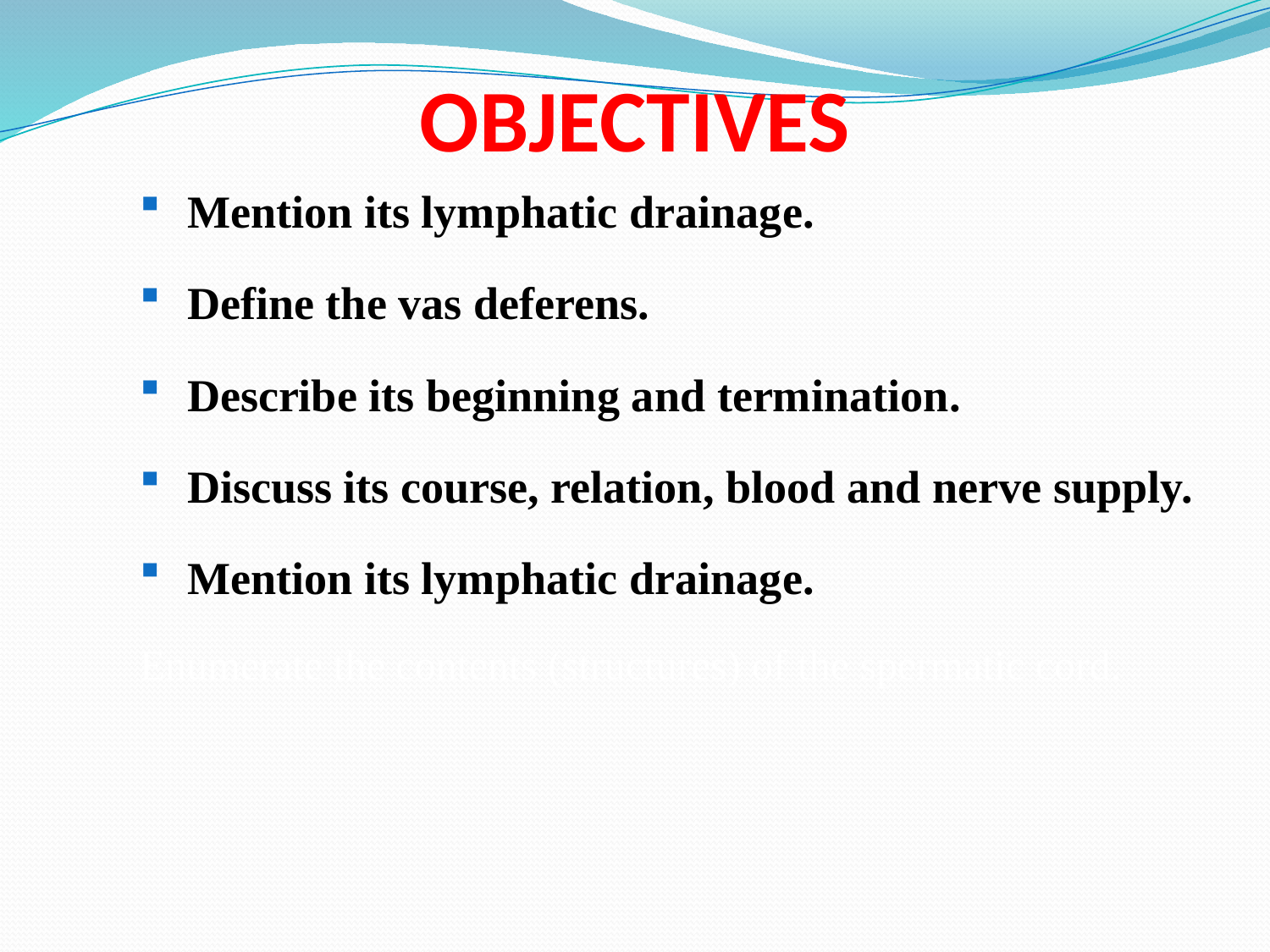

# OBJECTIVES
Mention its lymphatic drainage.
Define the vas deferens.
Describe its beginning and termination.
Discuss its course, relation, blood and nerve supply.
Mention its lymphatic drainage.
Enumerate the contents (structures) of the spermatic cord.